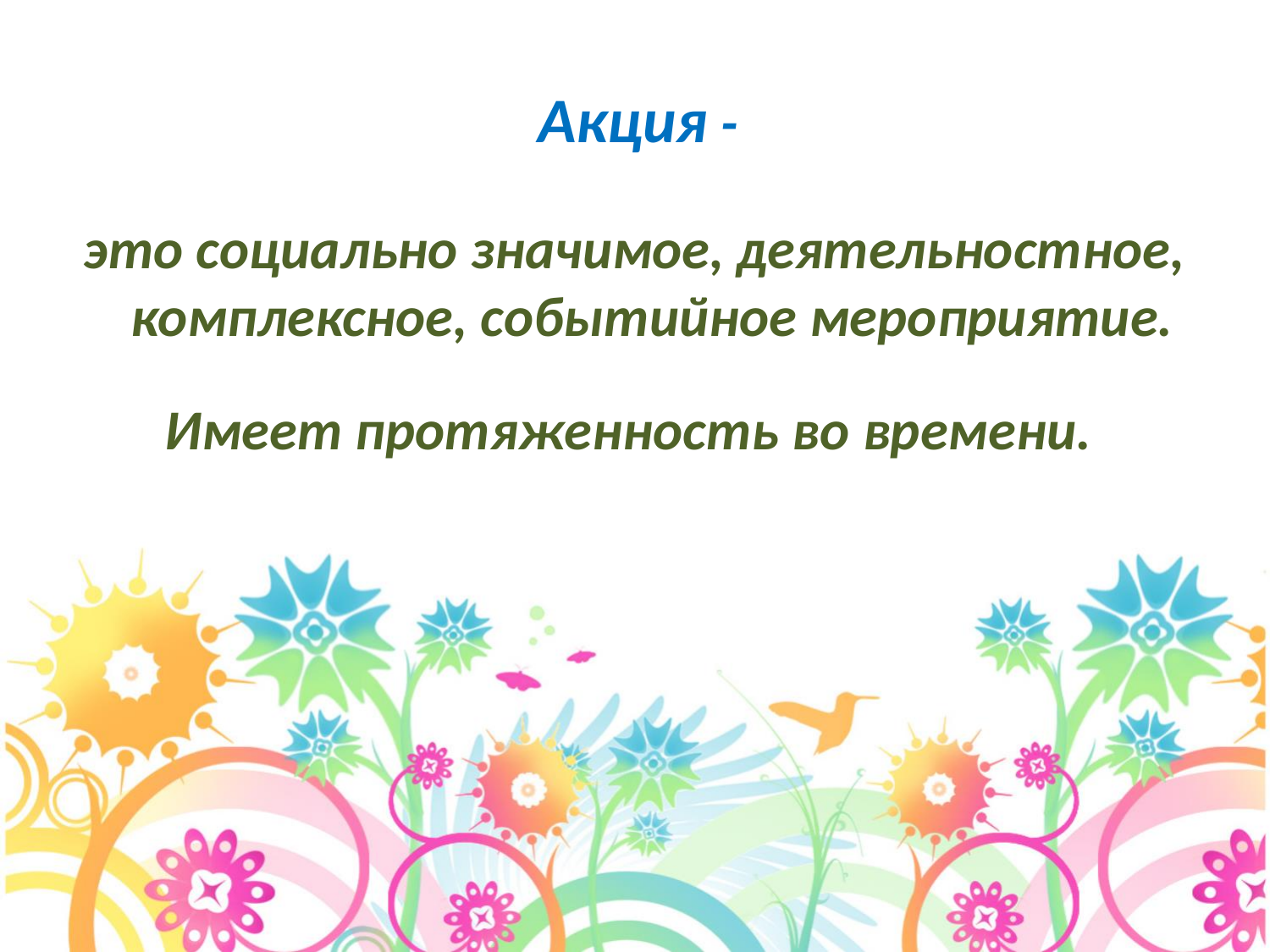

# Акция -
это социально значимое, деятельностное, комплексное, событийное мероприятие.

Имеет протяженность во времени.